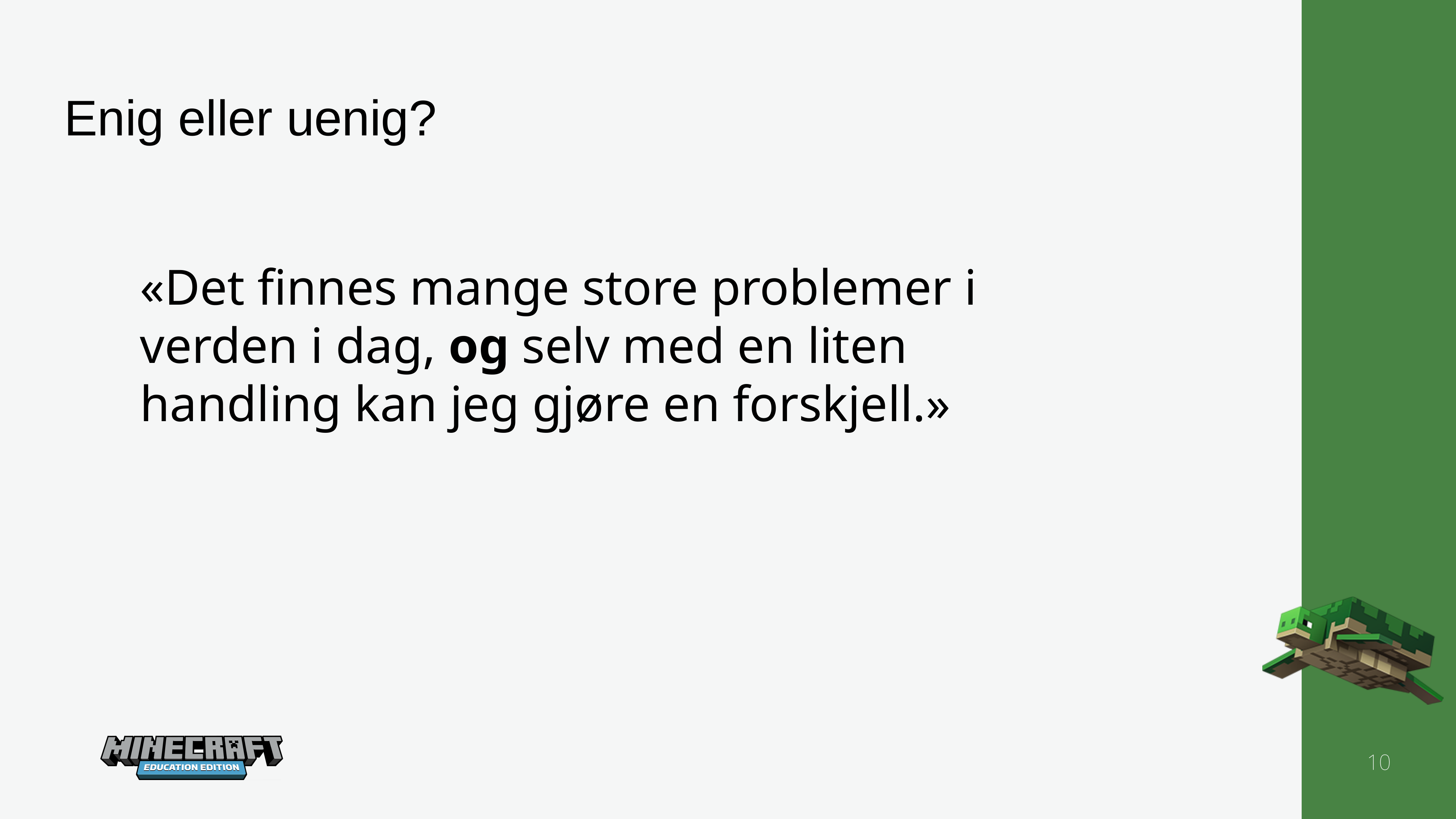

Enig eller uenig?

«Det finnes mange store problemer i verden i dag, og selv med en liten handling kan jeg gjøre en forskjell.»
10